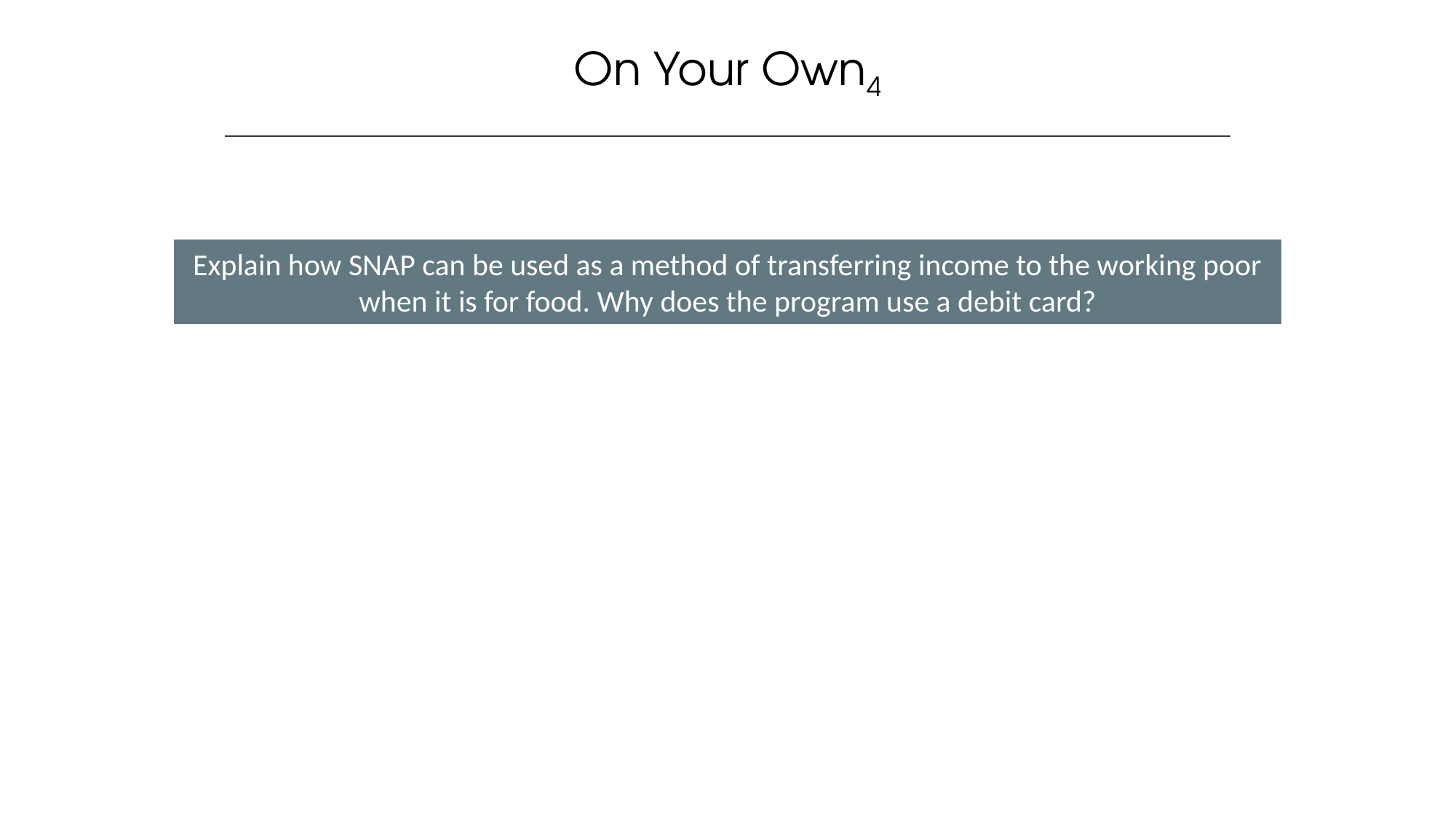

On Your Own4
Explain how SNAP can be used as a method of transferring income to the working poor when it is for food. Why does the program use a debit card?